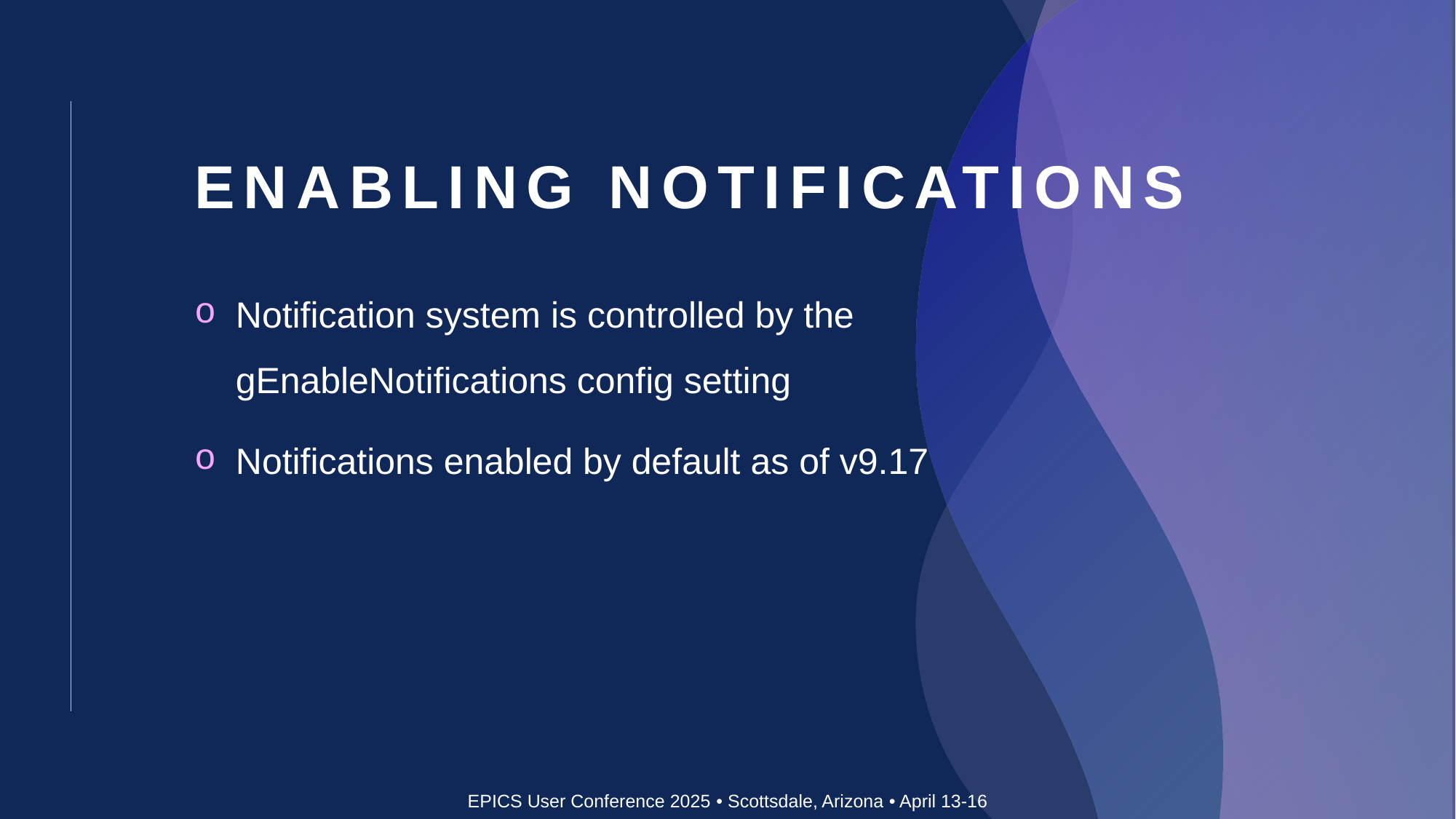

# Enabling Notifications
Notification system is controlled by the gEnableNotifications config setting
Notifications enabled by default as of v9.17